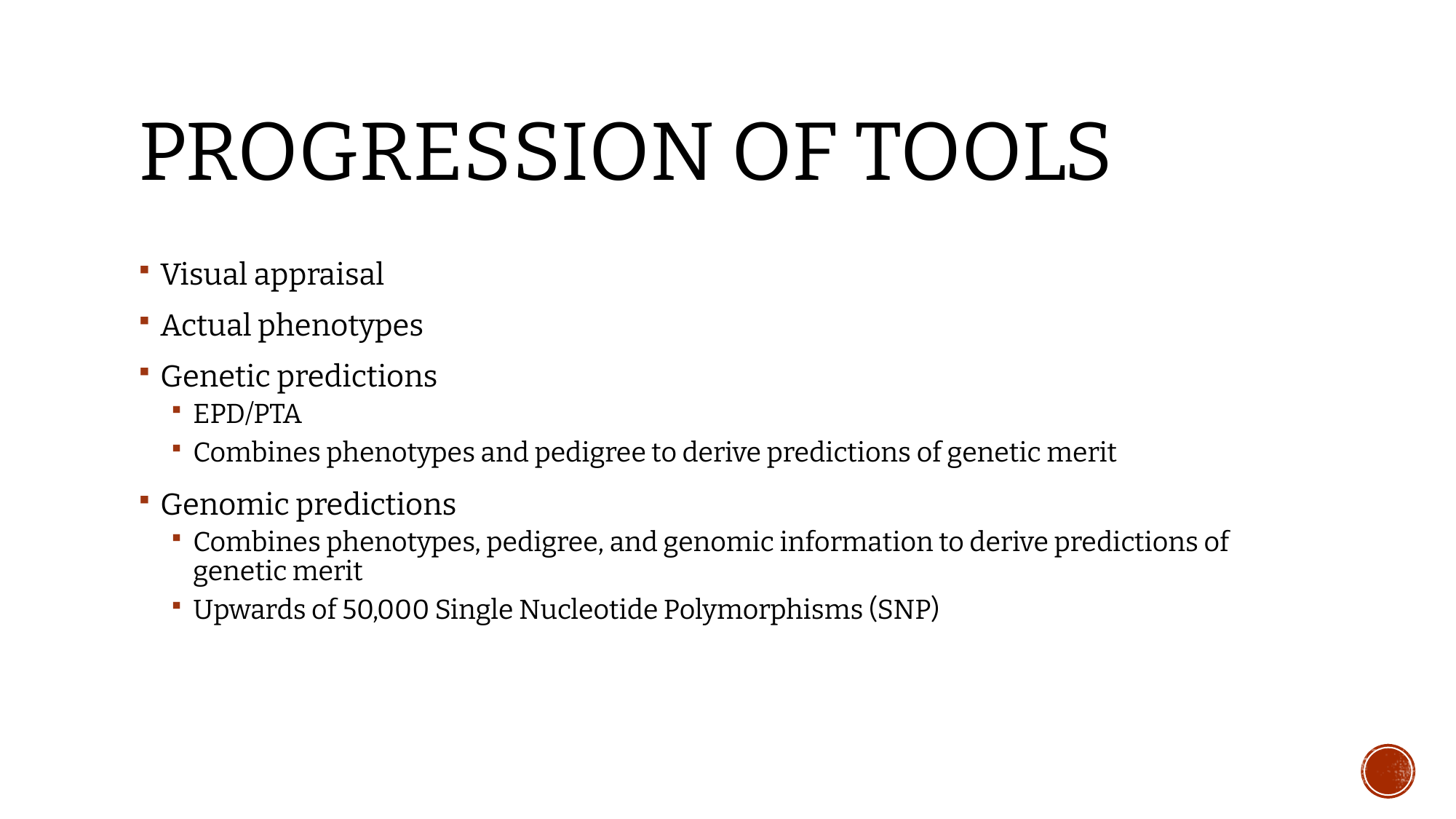

# Progression of tools
Visual appraisal
Actual phenotypes
Genetic predictions
EPD/PTA
Combines phenotypes and pedigree to derive predictions of genetic merit
Genomic predictions
Combines phenotypes, pedigree, and genomic information to derive predictions of genetic merit
Upwards of 50,000 Single Nucleotide Polymorphisms (SNP)